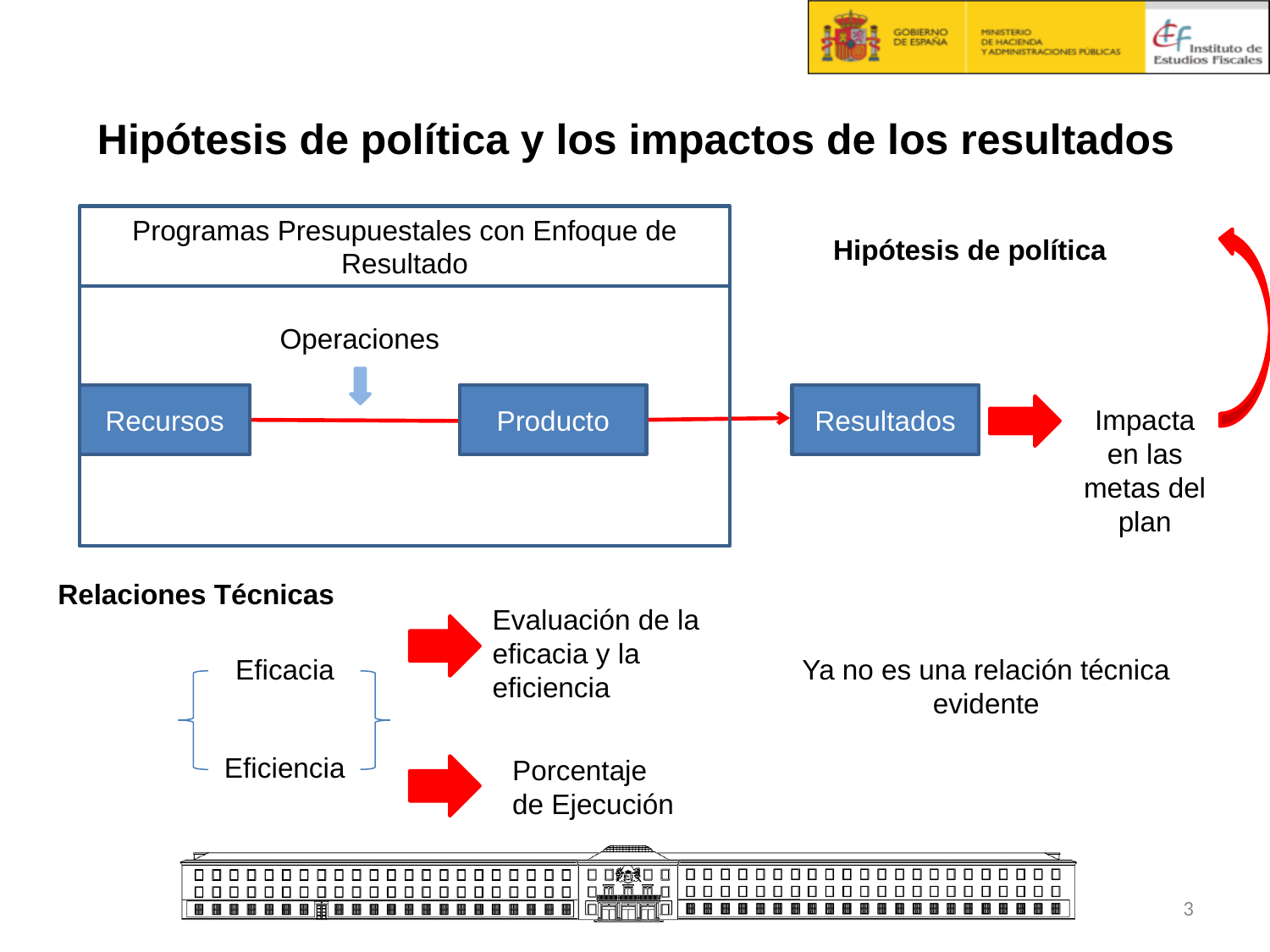

Hipótesis de política y los impactos de los resultados
Programas Presupuestales con Enfoque de Resultado
Hipótesis de política
Operaciones

Producto
Resultados
Recursos
Impacta en las metas del plan
Relaciones Técnicas
Evaluación de la eficacia y la eficiencia
Eficacia
Ya no es una relación técnica evidente

Eficiencia
Porcentaje de Ejecución

3